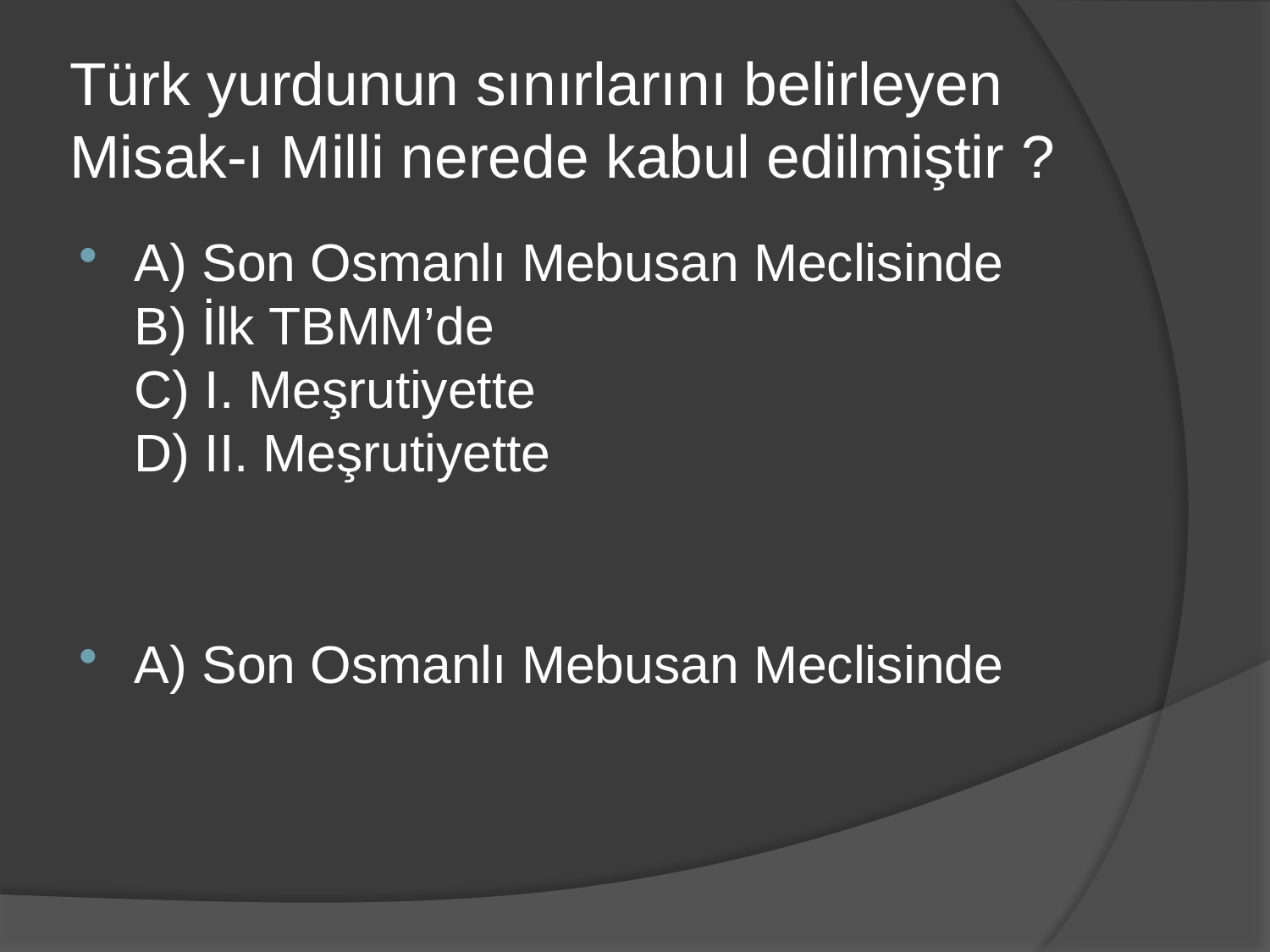

# Türk yurdunun sınırlarını belirleyen Misak-ı Milli nerede kabul edilmiştir ?
A) Son Osmanlı Mebusan Meclisinde
B) İlk TBMM’de
C) I. Meşrutiyette
D) II. Meşrutiyette

A) Son Osmanlı Mebusan Meclisinde